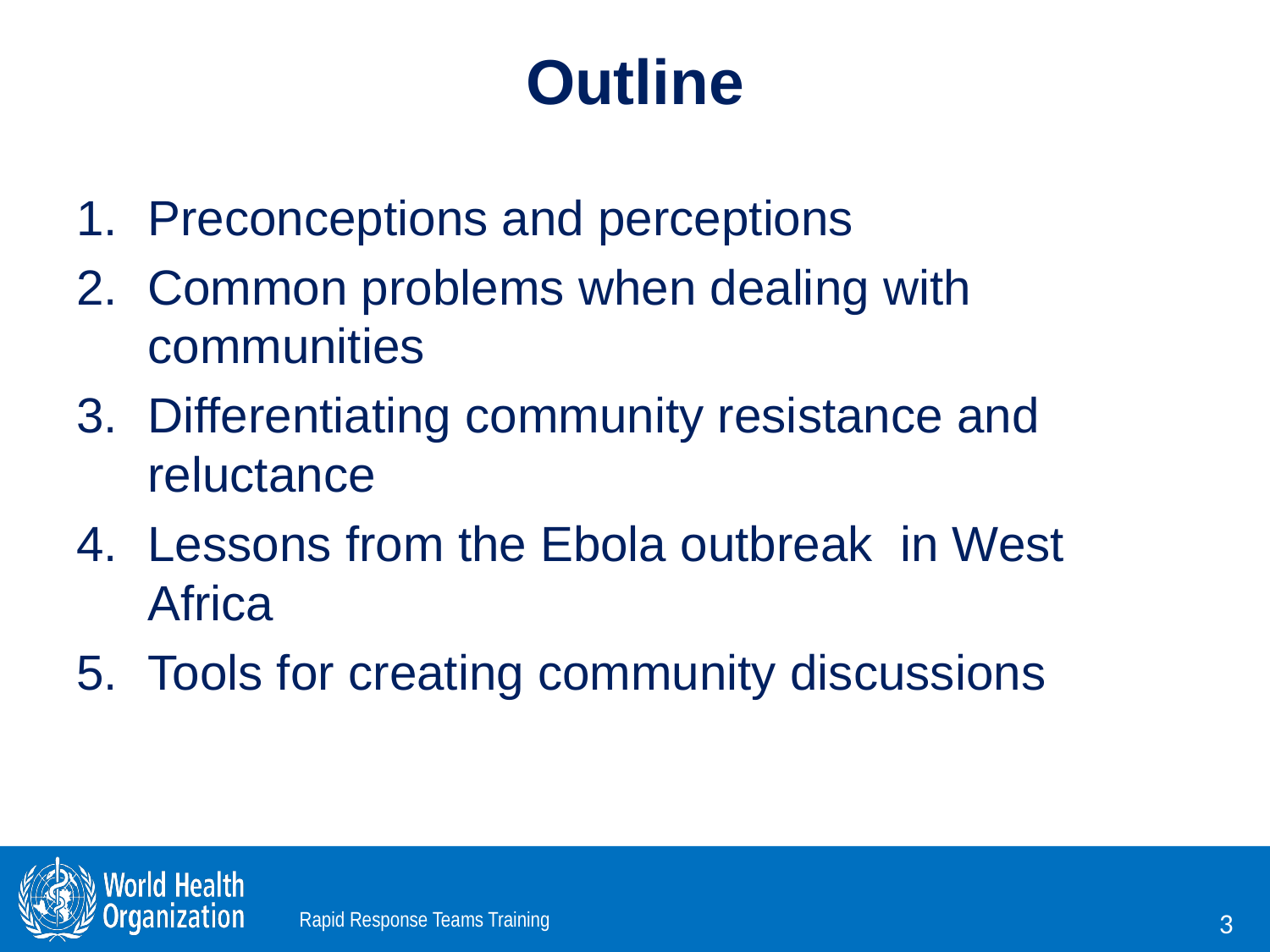

# Outline
Preconceptions and perceptions
Common problems when dealing with communities
Differentiating community resistance and reluctance
Lessons from the Ebola outbreak  in West Africa
Tools for creating community discussions